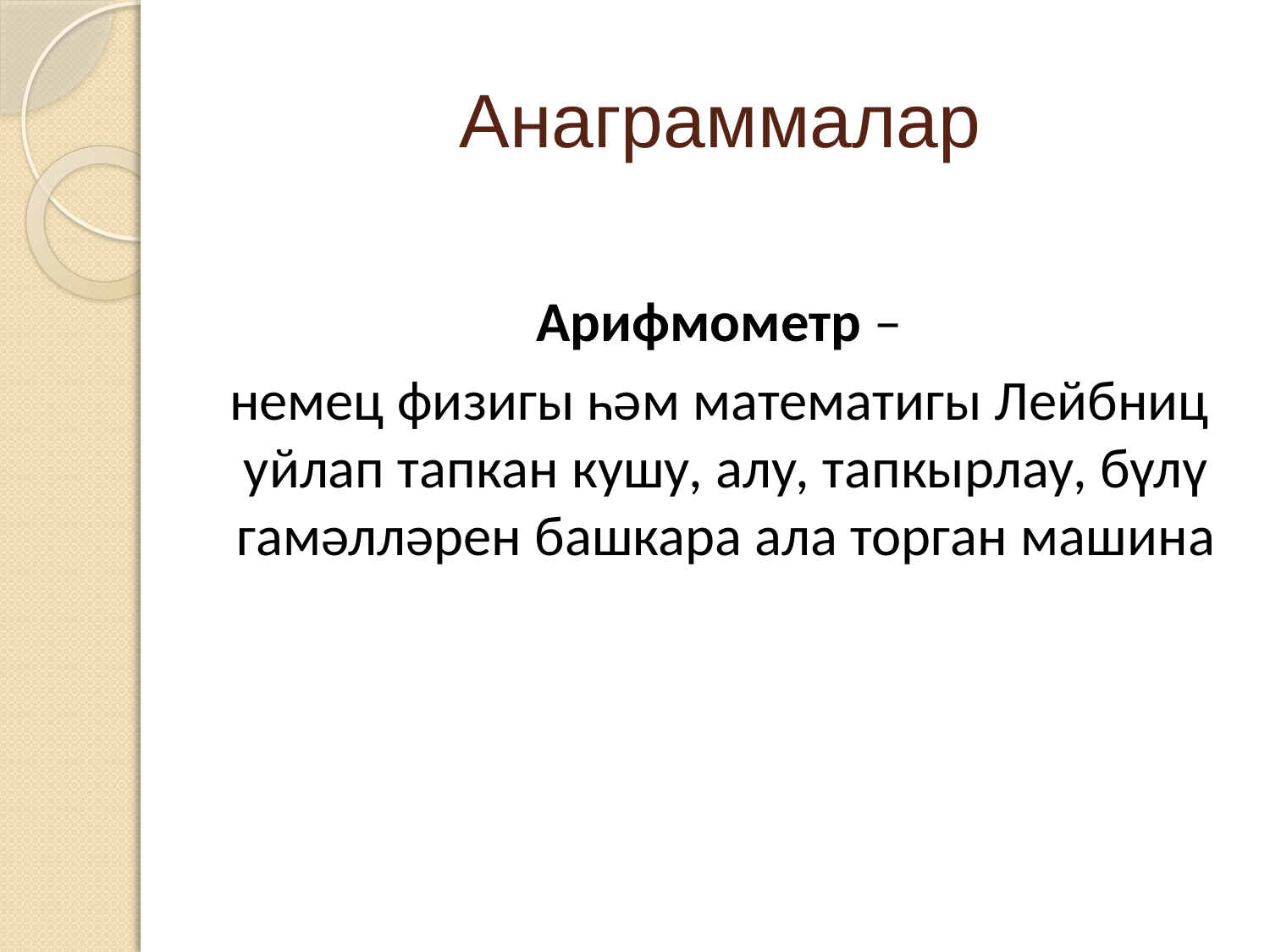

# Анаграммалар

Арифмометр –
немец физигы һәм математигы Лейбниц  уйлап тапкан кушу, алу, тапкырлау, бүлү гамәлләрен башкара ала торган машина